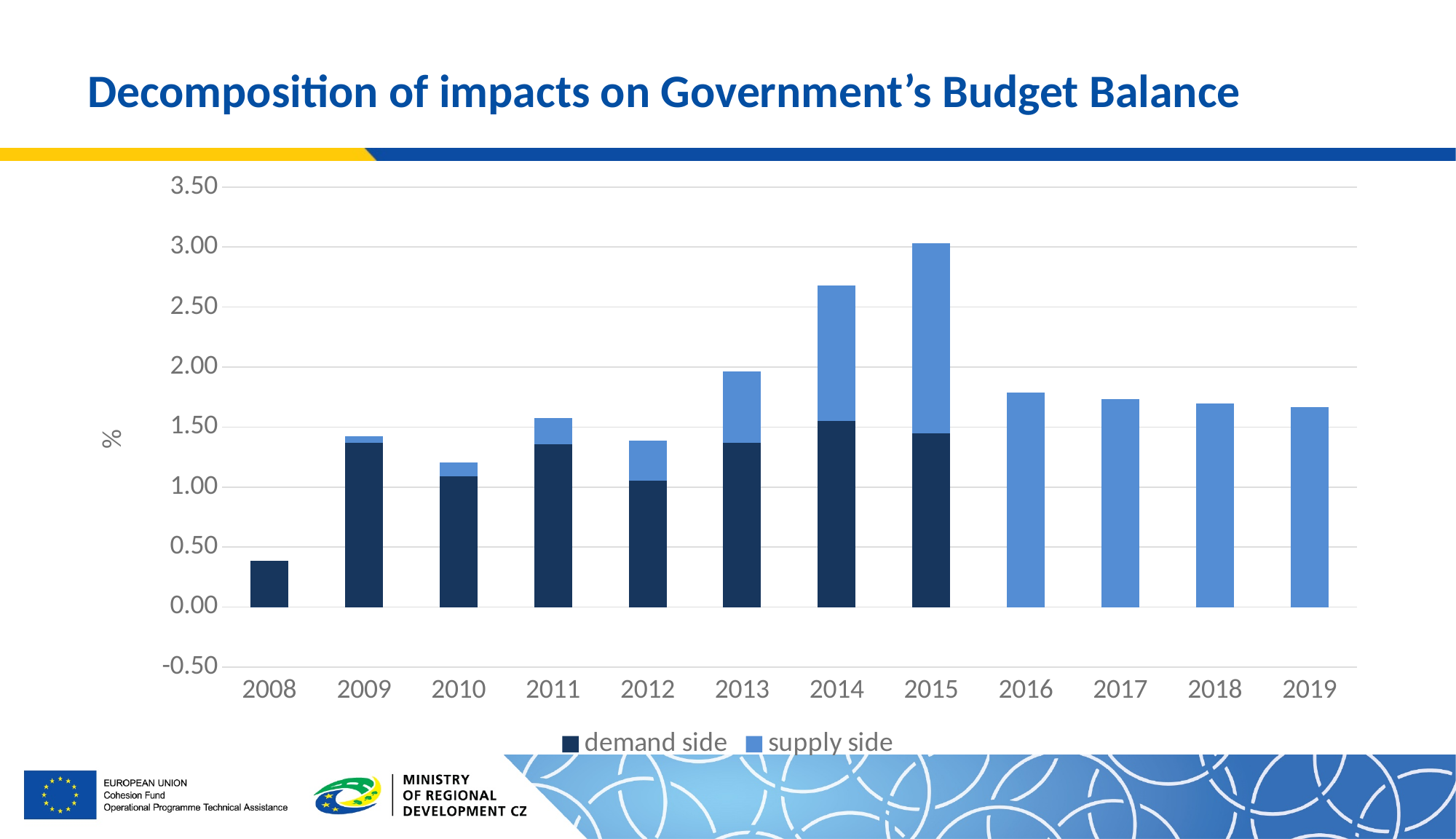

# Decomposition of impacts on Government’s Budget Balance

### Chart

| Category | demand side | supply side |
|---|---|---|
| 2008 | 0.38644260643597494 | -2.259642152298004e-05 |
| 2009 | 1.3696762957953994 | 0.053220626646000024 |
| 2010 | 1.0922000677516988 | 0.1109385381681996 |
| 2011 | 1.35989981003892 | 0.21640007431670966 |
| 2012 | 1.0548058453153597 | 0.33495459790802984 |
| 2013 | 1.3719993006251998 | 0.5901698956484305 |
| 2014 | 1.5520620517871269 | 1.12459571446483 |
| 2015 | 1.44543624879493 | 1.5865601768692401 |
| 2016 | 0.0 | 1.7884973105227402 |
| 2017 | 0.0 | 1.7349831438837393 |
| 2018 | 0.0 | 1.6976894854277904 |
| 2019 | 0.0 | 1.6670672000934992 |